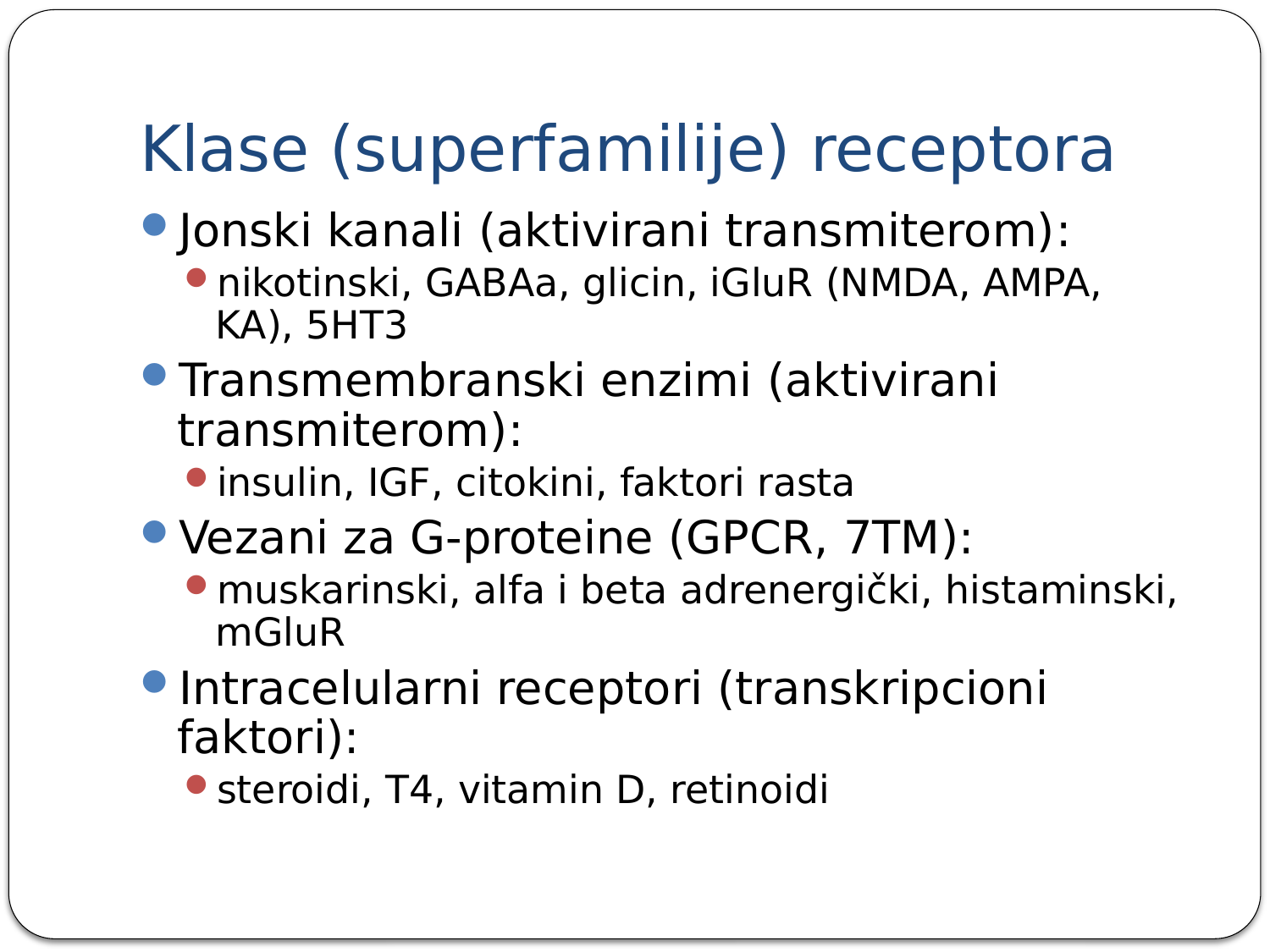

# Klase (superfamilije) receptora
Jonski kanali (aktivirani transmiterom):
nikotinski, GABAa, glicin, iGluR (NMDA, AMPA, KA), 5HT3
Transmembranski enzimi (aktivirani transmiterom):
insulin, IGF, citokini, faktori rasta
Vezani za G-proteine (GPCR, 7TM):
muskarinski, alfa i beta adrenergički, histaminski, mGluR
Intracelularni receptori (transkripcioni faktori):
steroidi, T4, vitamin D, retinoidi